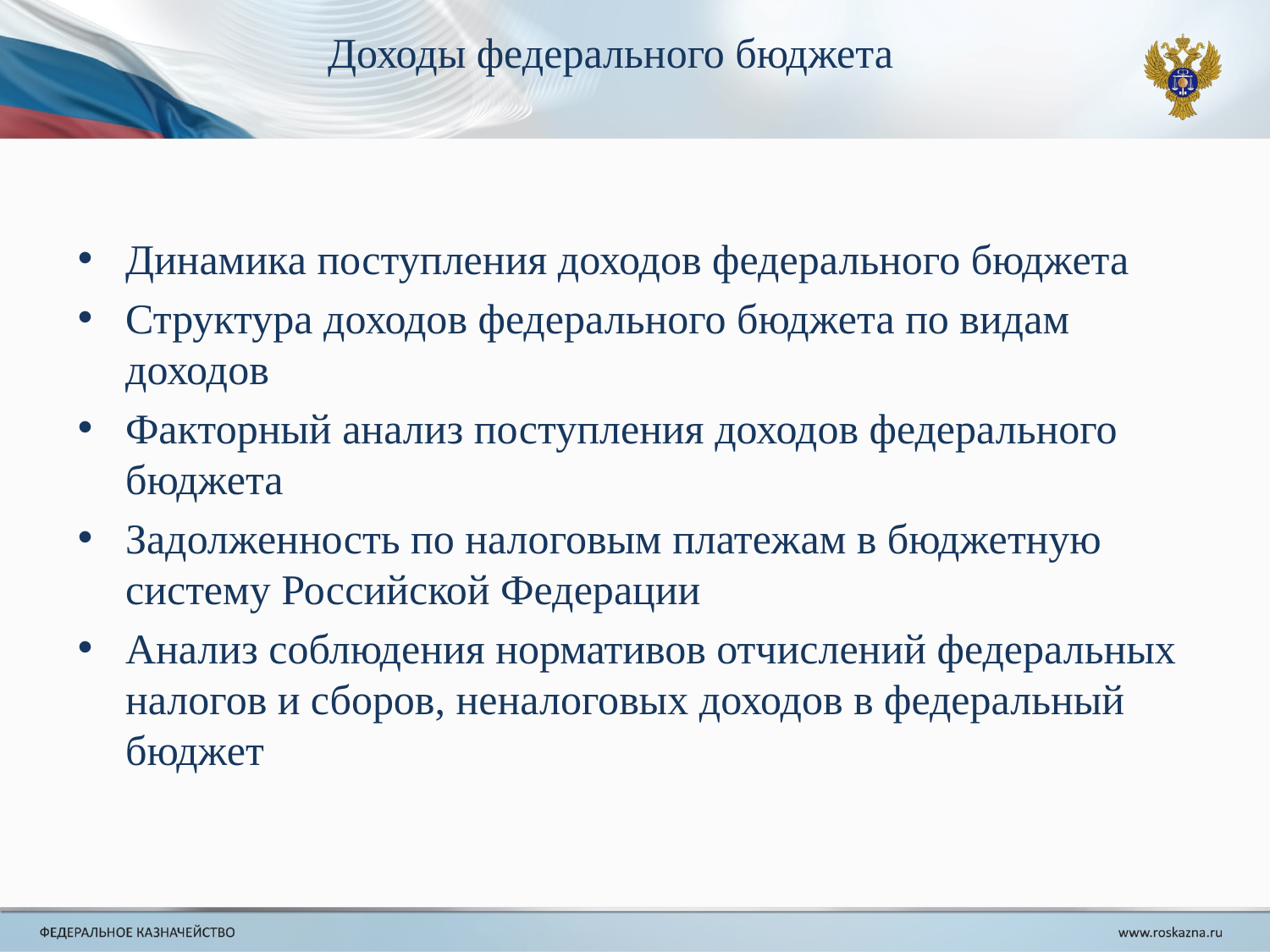

# Доходы федерального бюджета
Динамика поступления доходов федерального бюджета
Структура доходов федерального бюджета по видам доходов
Факторный анализ поступления доходов федерального бюджета
Задолженность по налоговым платежам в бюджетную систему Российской Федерации
Анализ соблюдения нормативов отчислений федеральных налогов и сборов, неналоговых доходов в федеральный бюджет